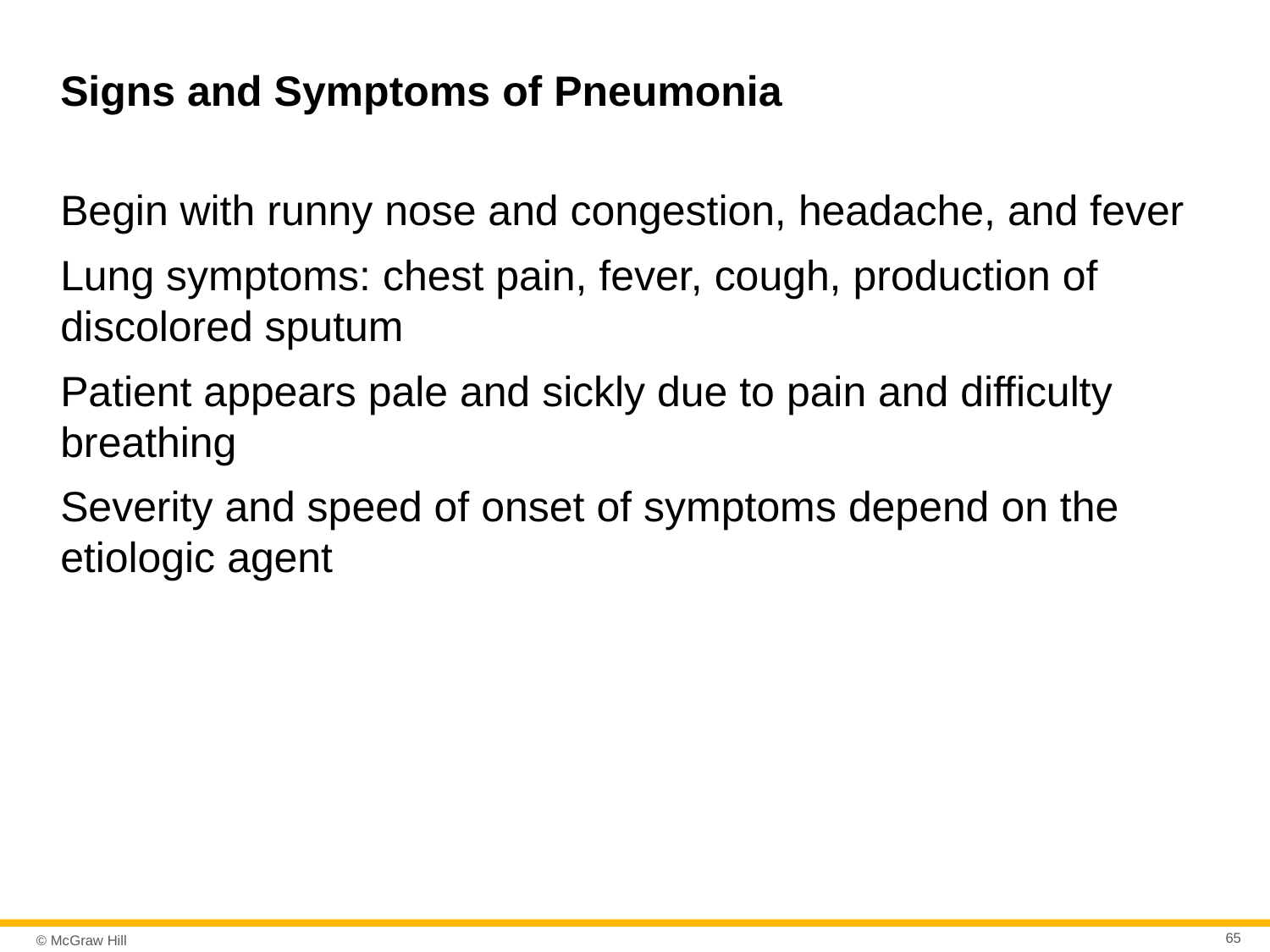

# Signs and Symptoms of Pneumonia
Begin with runny nose and congestion, headache, and fever
Lung symptoms: chest pain, fever, cough, production of discolored sputum
Patient appears pale and sickly due to pain and difficulty breathing
Severity and speed of onset of symptoms depend on the etiologic agent